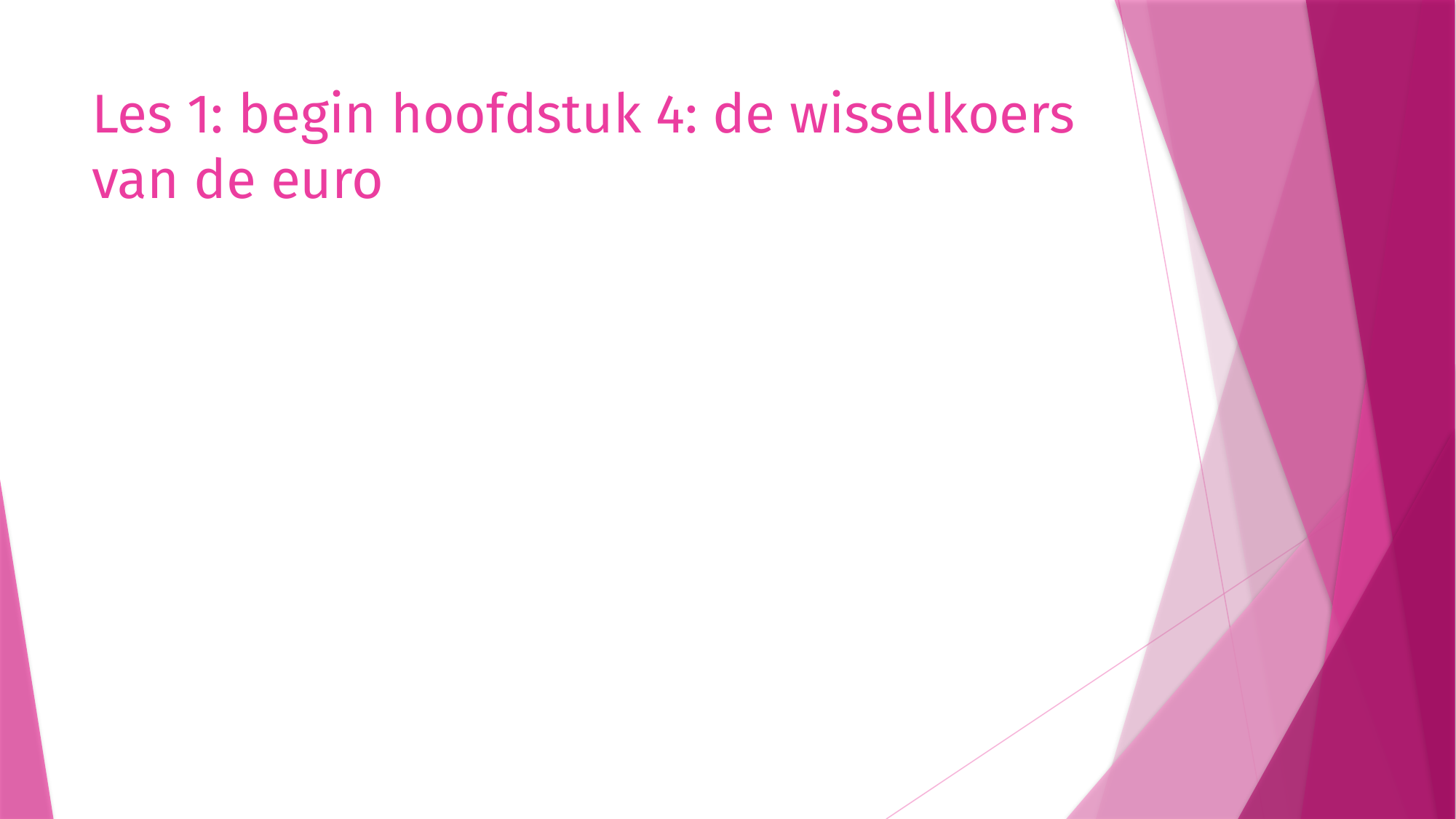

# Les 1: begin hoofdstuk 4: de wisselkoers van de euro